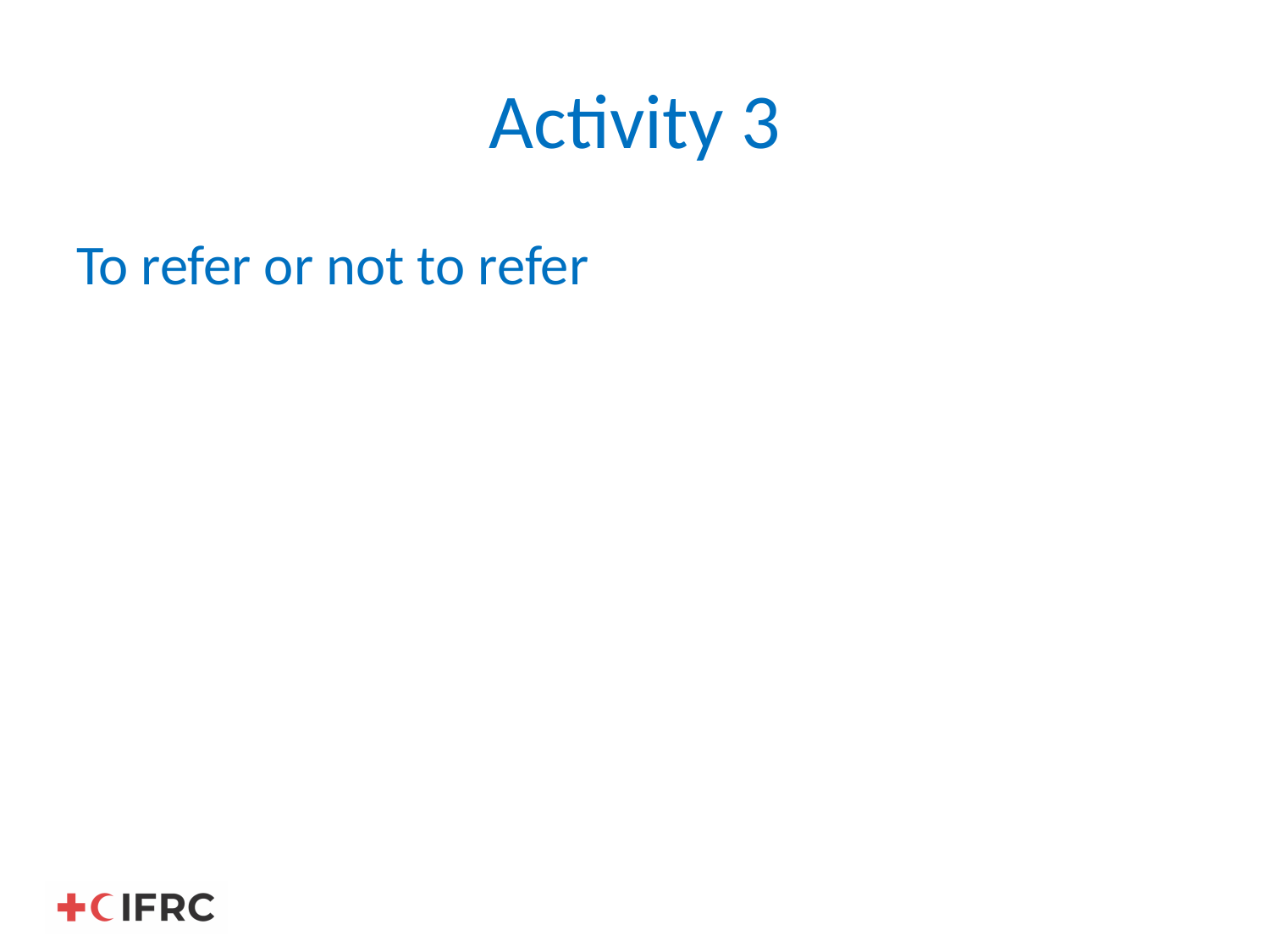

# Activity 3
To refer or not to refer